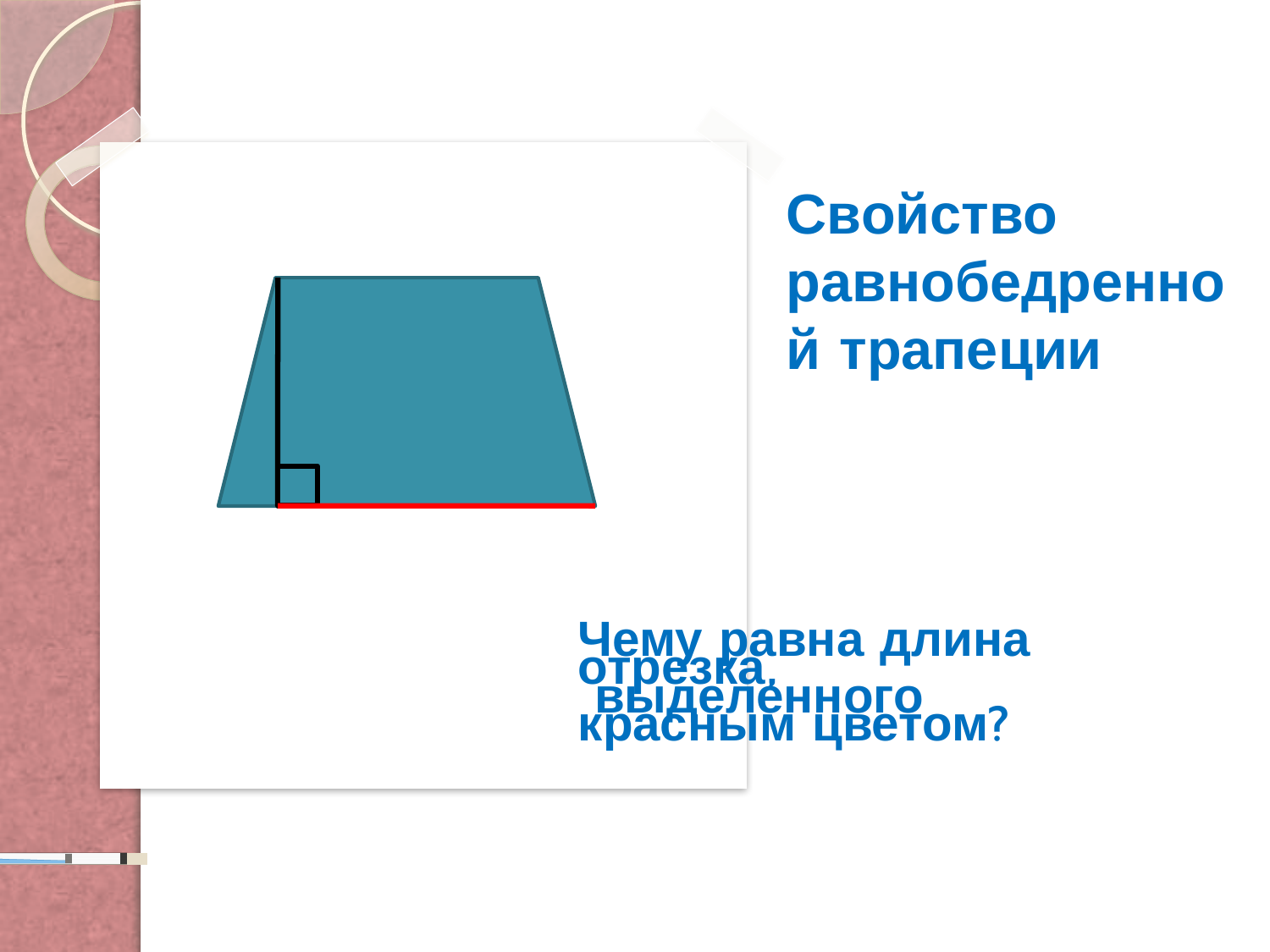

# Свойство равнобедренной трапеции

Чему равна длина отрезка,
 выделенного красным цветом?